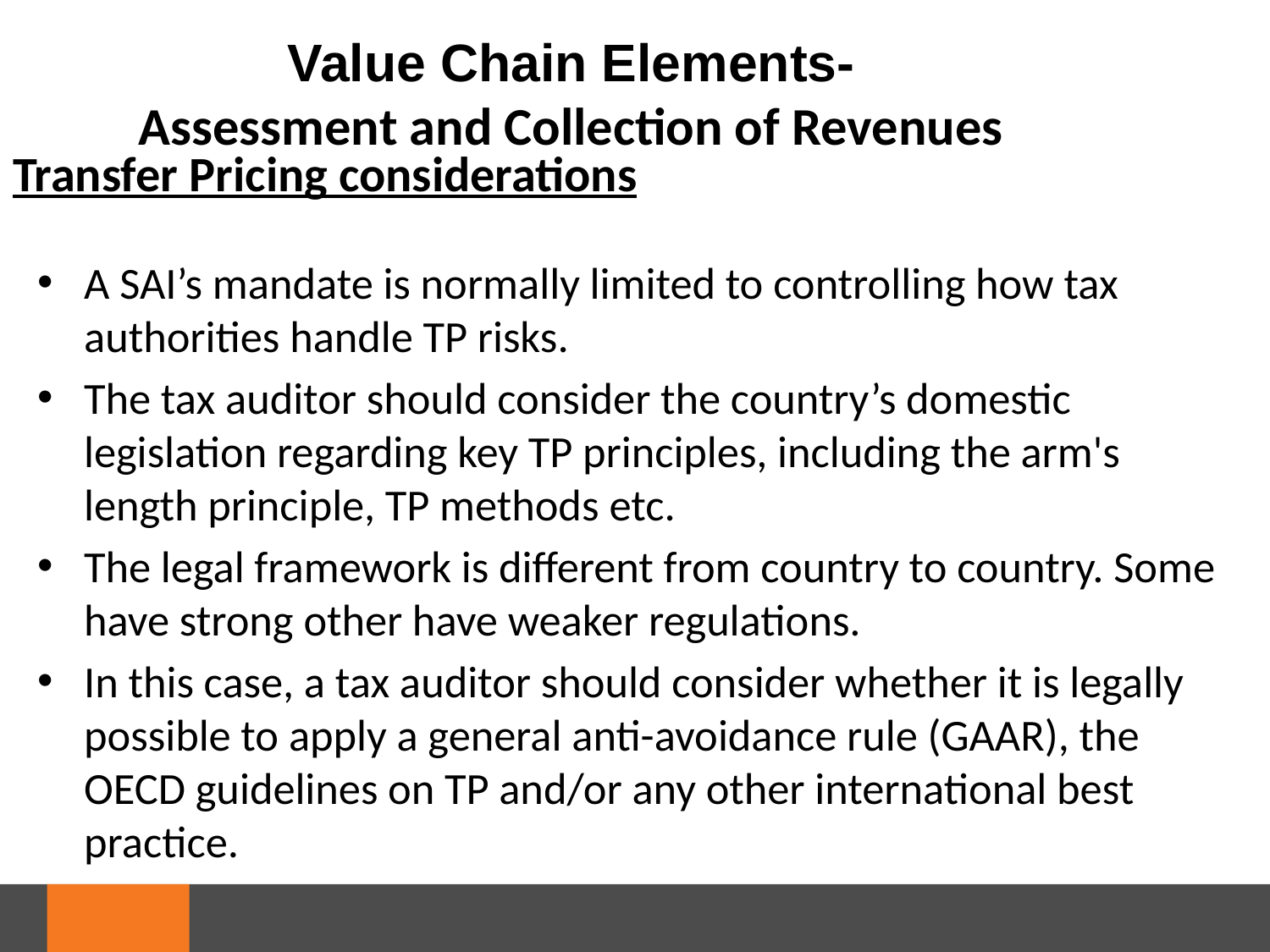

Value Chain Elements-
Assessment and Collection of Revenues
Transfer Pricing considerations

A SAI’s mandate is normally limited to controlling how tax authorities handle TP risks.
The tax auditor should consider the country’s domestic legislation regarding key TP principles, including the arm's length principle, TP methods etc.
The legal framework is different from country to country. Some have strong other have weaker regulations.
In this case, a tax auditor should consider whether it is legally possible to apply a general anti-avoidance rule (GAAR), the OECD guidelines on TP and/or any other international best practice.